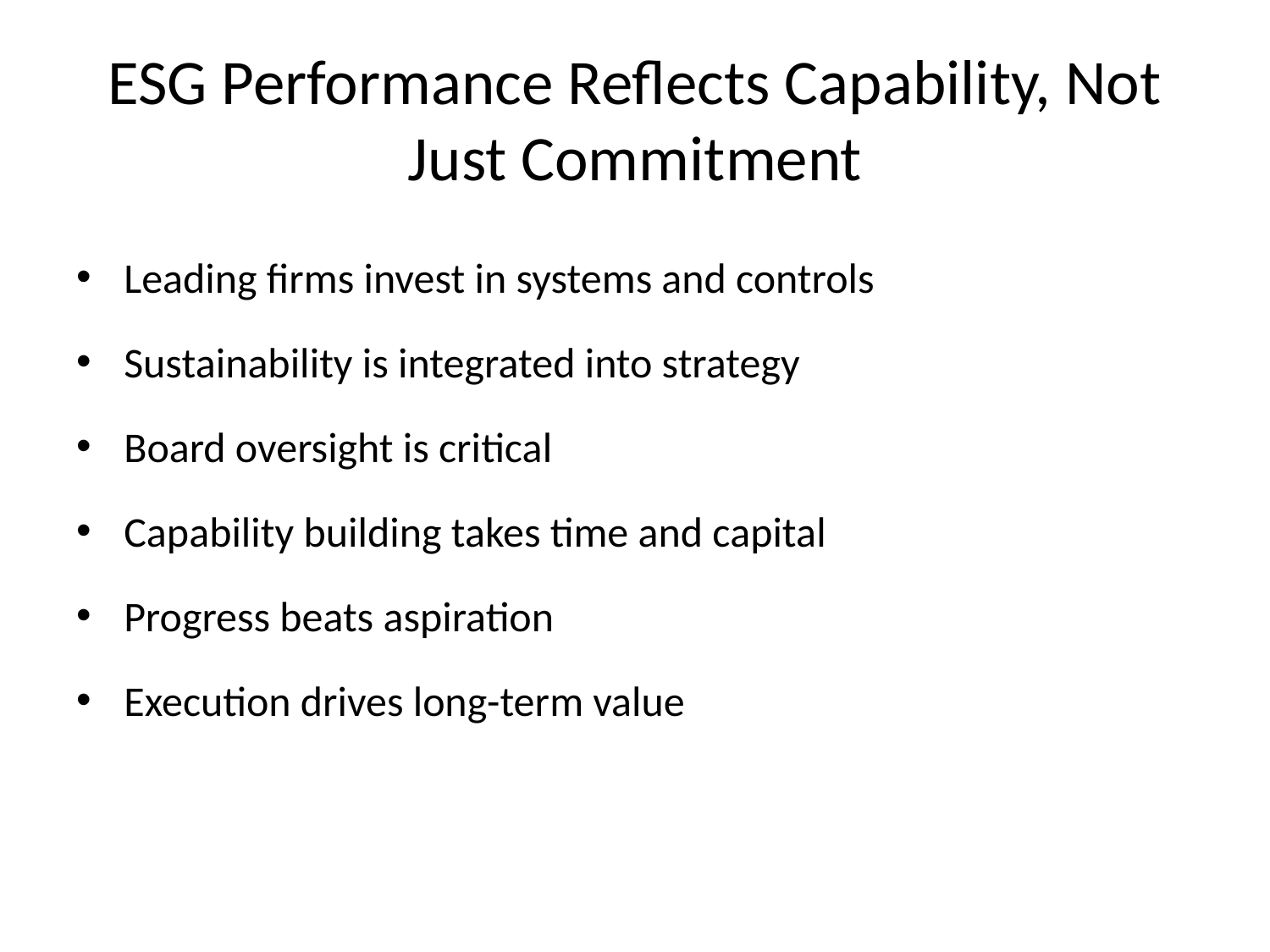

# ESG Performance Reflects Capability, Not Just Commitment
Leading firms invest in systems and controls
Sustainability is integrated into strategy
Board oversight is critical
Capability building takes time and capital
Progress beats aspiration
Execution drives long-term value